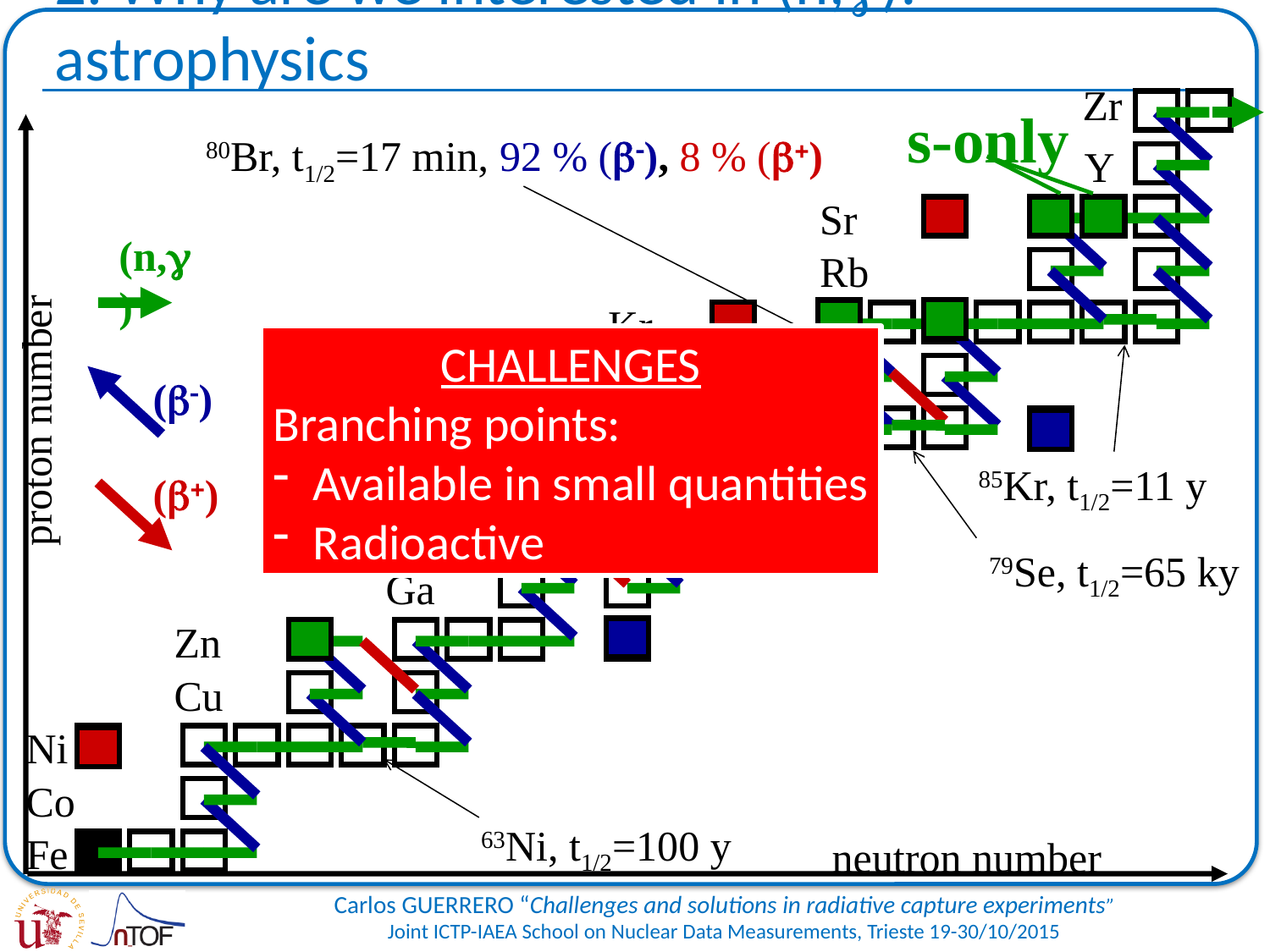

# 2. Why are we interested in (n,γ): astrophysics
Zr

s-only

proton number
neutron number

80Br, t1/2=17 min, 92 % (β−), 8 % (β+)

Y

Sr

(n,γ)
Rb

Kr

CHALLENGES
Branching points:
Available in small quantities
Radioactive
Br

85Kr, t1/2=11 y

(β−)

Se

As

79Se, t1/2=65 ky
(β+)

Ge

Ga

Zn

Cu

Ni

Co

63Ni, t1/2=100 y
Fe